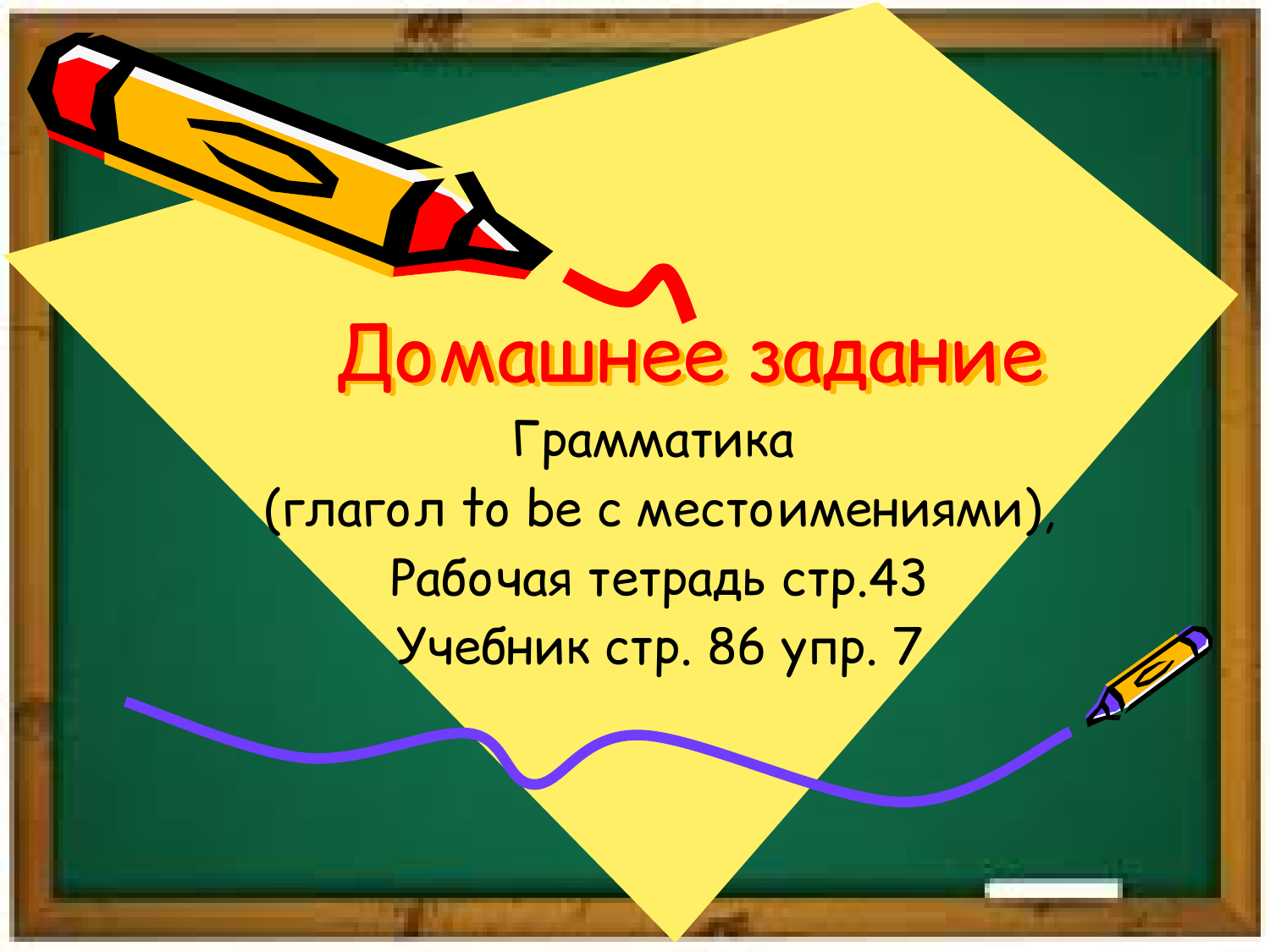

# Домашнее задание
Грамматика
(глагол to be с местоимениями),
Рабочая тетрадь стр.43
Учебник стр. 86 упр. 7